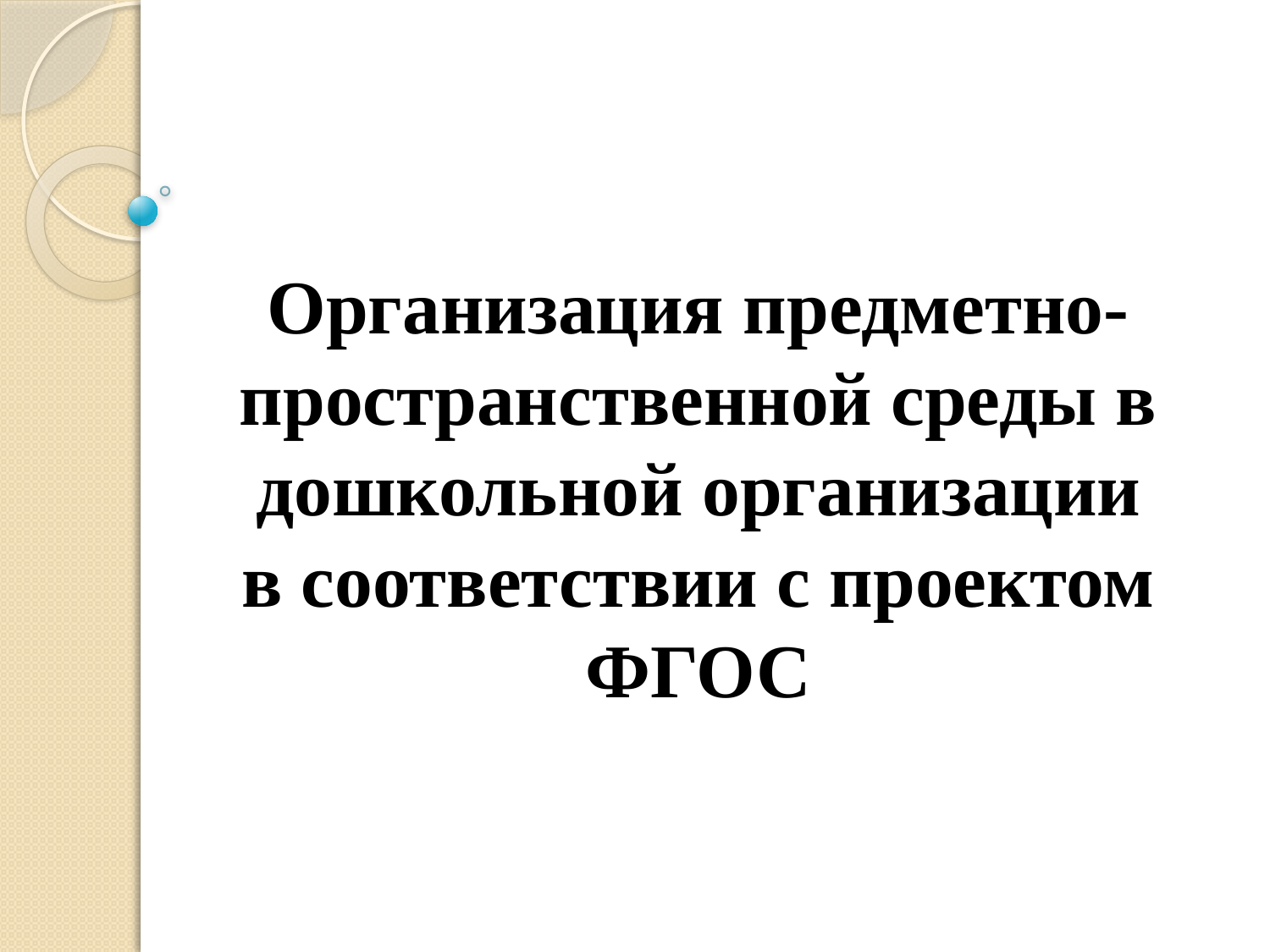

# Организация предметно-пространственной среды в дошкольной организации в соответствии с проектом ФГОС